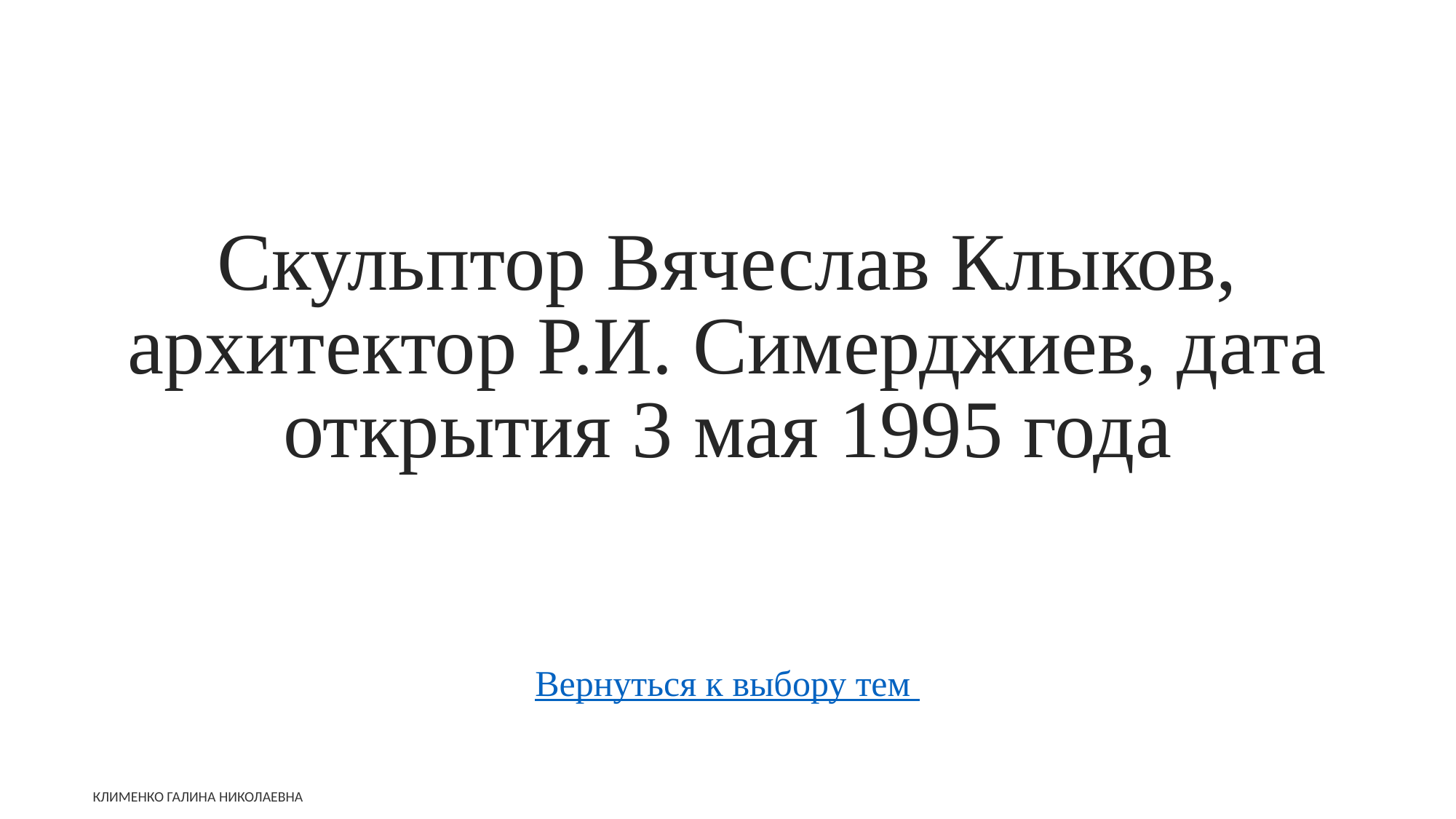

Скульптор Вячеслав Клыков, архитектор Р.И. Симерджиев, дата открытия 3 мая 1995 года
Вернуться к выбору тем
Клименко Галина Николаевна